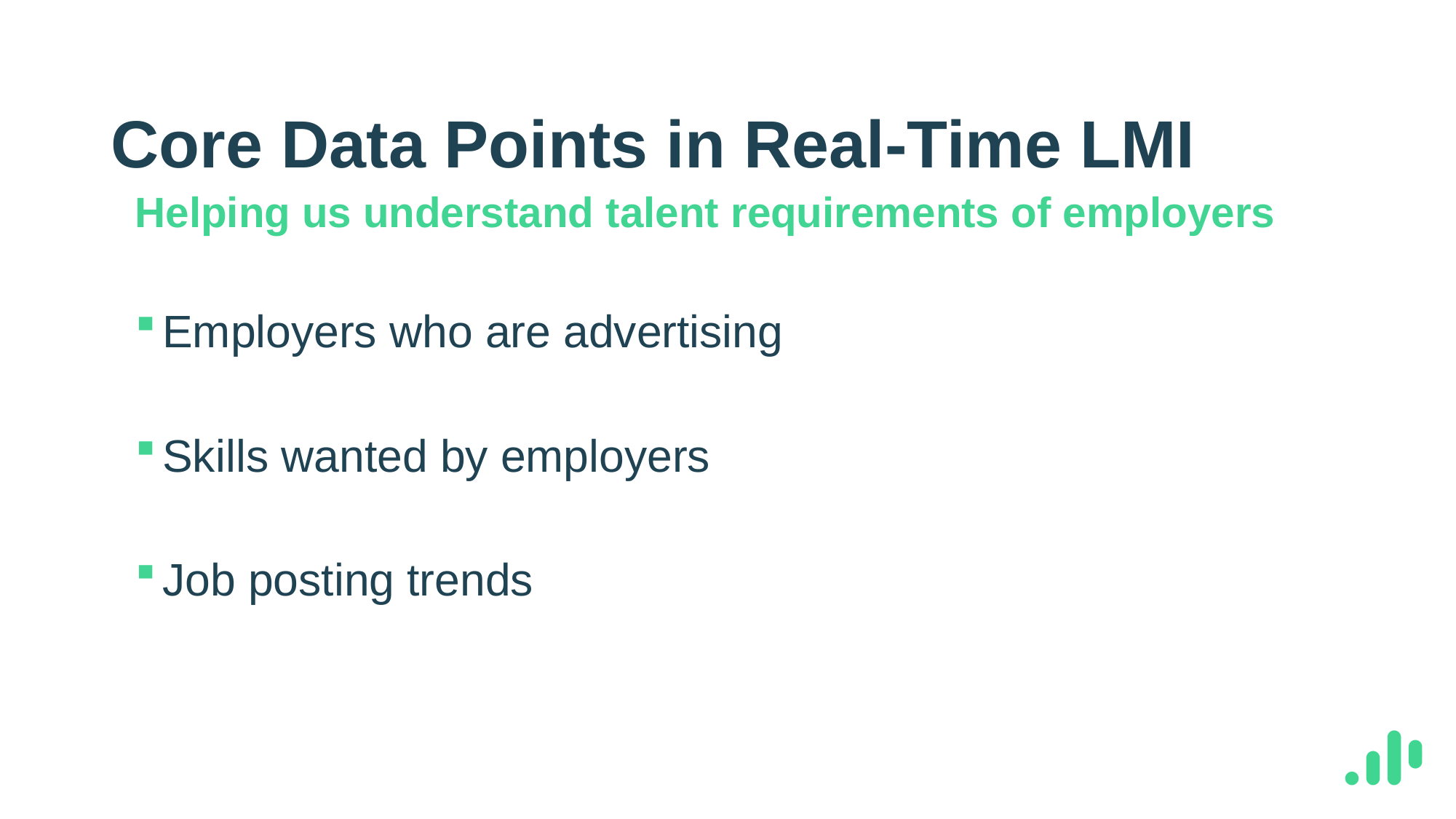

# Core Data Points in Real-Time LMI
Helping us understand talent requirements of employers
Employers who are advertising
Skills wanted by employers
Job posting trends